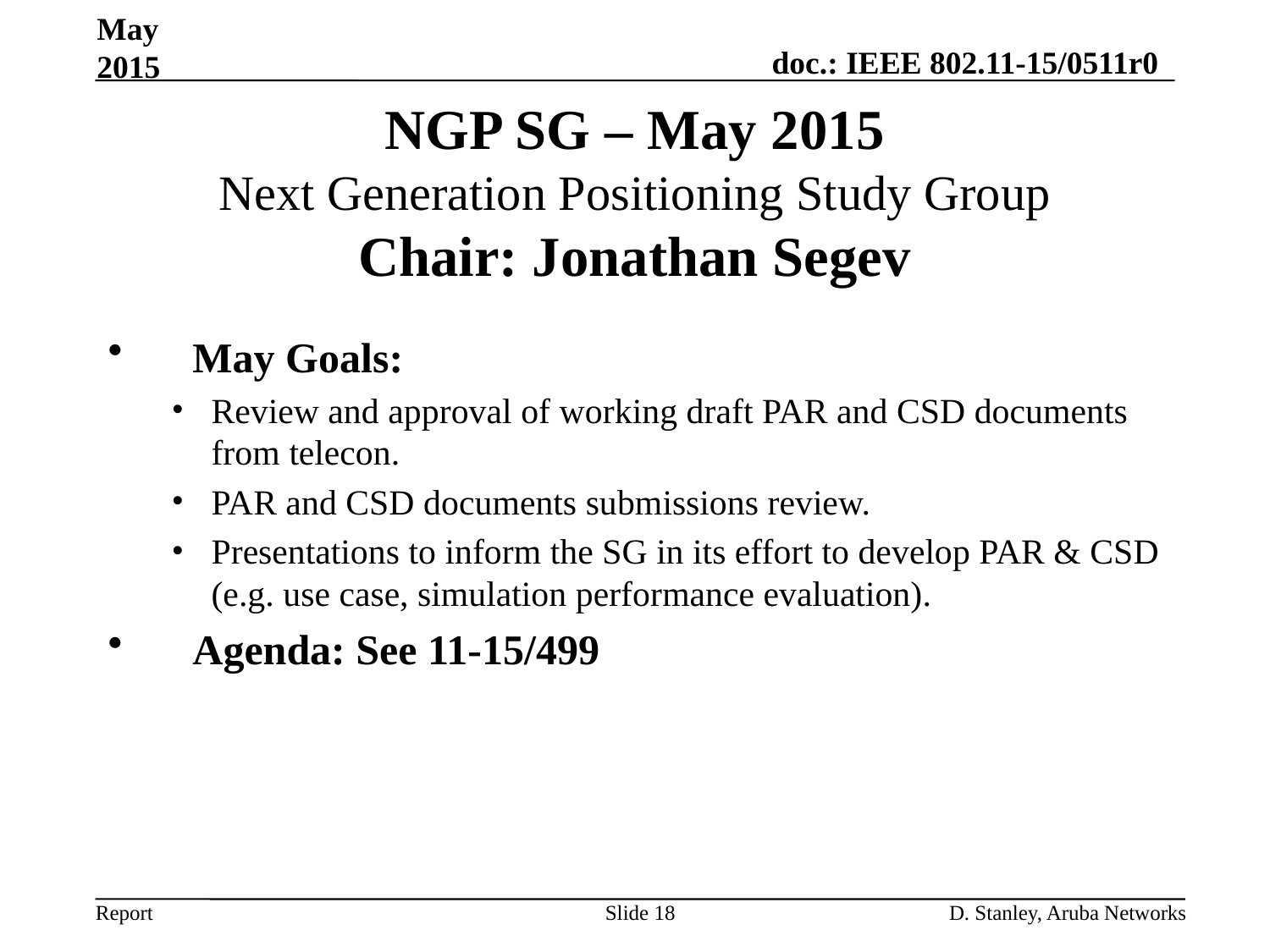

May 2015
# NGP SG – May 2015 Next Generation Positioning Study Group Chair: Jonathan Segev

May Goals:
Review and approval of working draft PAR and CSD documents from telecon.
PAR and CSD documents submissions review.
Presentations to inform the SG in its effort to develop PAR & CSD (e.g. use case, simulation performance evaluation).
Agenda: See 11-15/499

Slide 18
D. Stanley, Aruba Networks